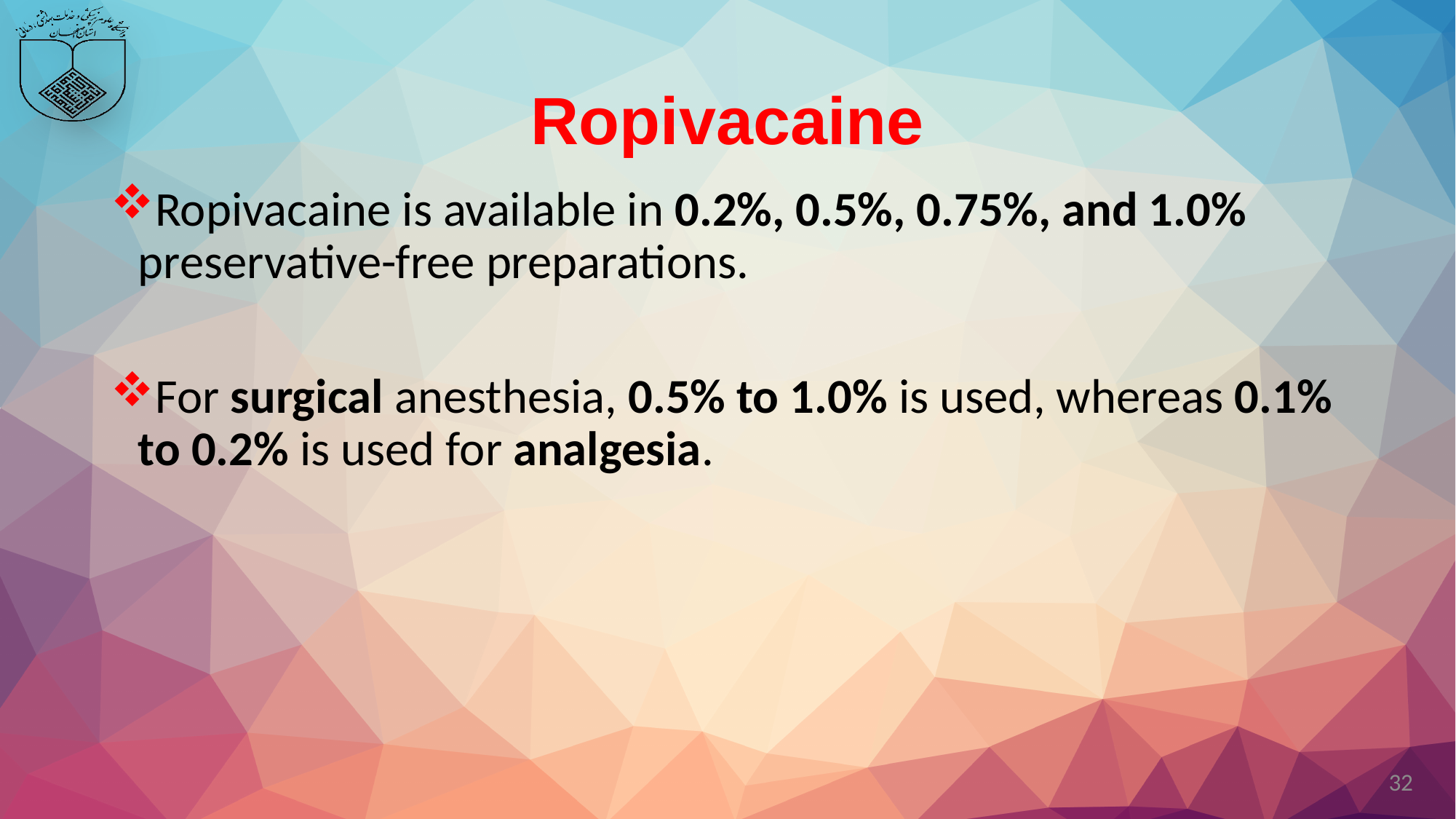

# Ropivacaine
Ropivacaine is available in 0.2%, 0.5%, 0.75%, and 1.0% preservative-free preparations.

For surgical anesthesia, 0.5% to 1.0% is used, whereas 0.1% to 0.2% is used for analgesia.

32